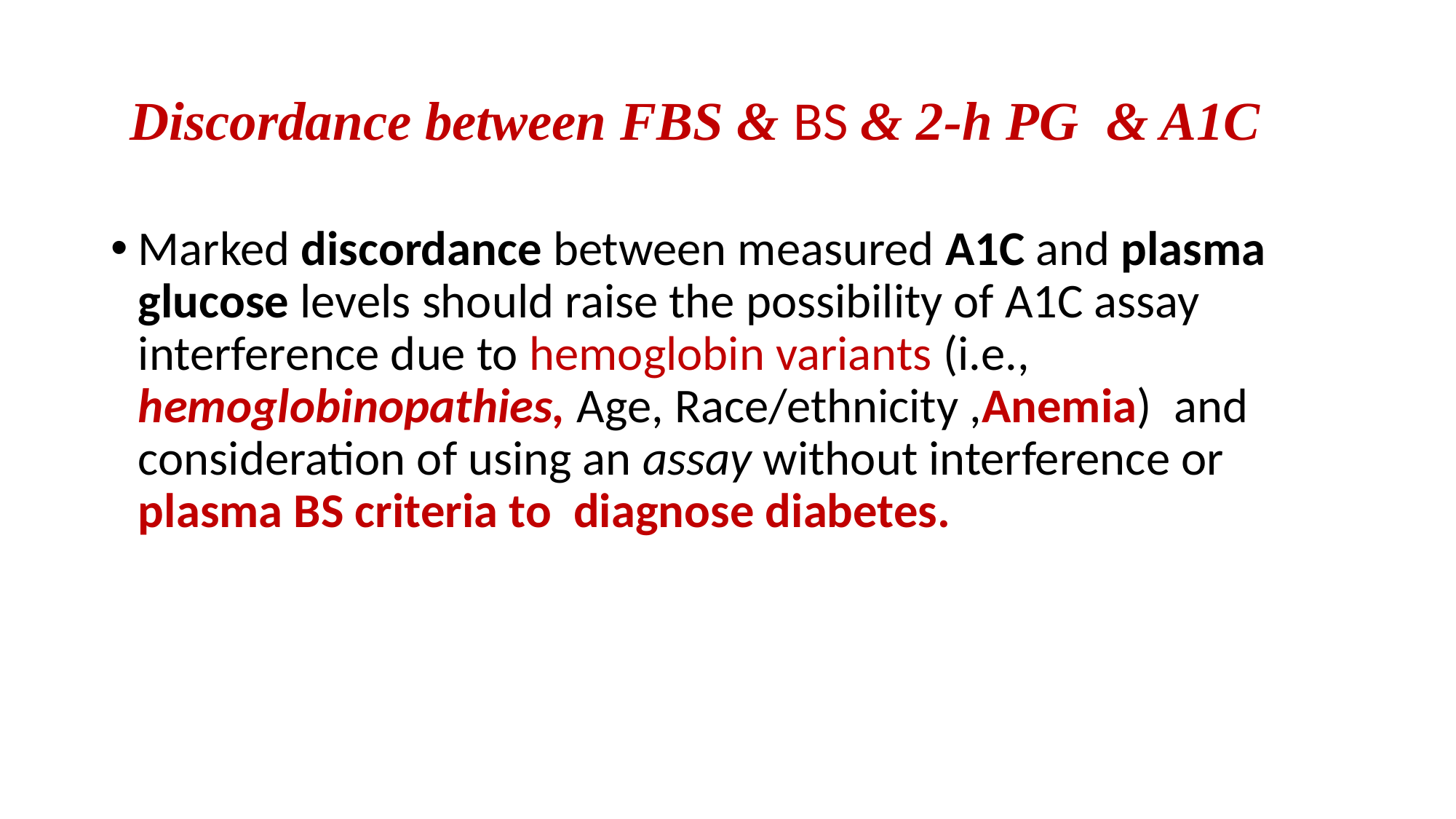

# Discordance between FBS & BS & 2-h PG  & A1C
Marked discordance between measured A1C and plasma glucose levels should raise the possibility of A1C assay interference due to hemoglobin variants (i.e., hemoglobinopathies, Age, Race/ethnicity ,Anemia)  and consideration of using an assay without interference or plasma BS criteria to  diagnose diabetes.